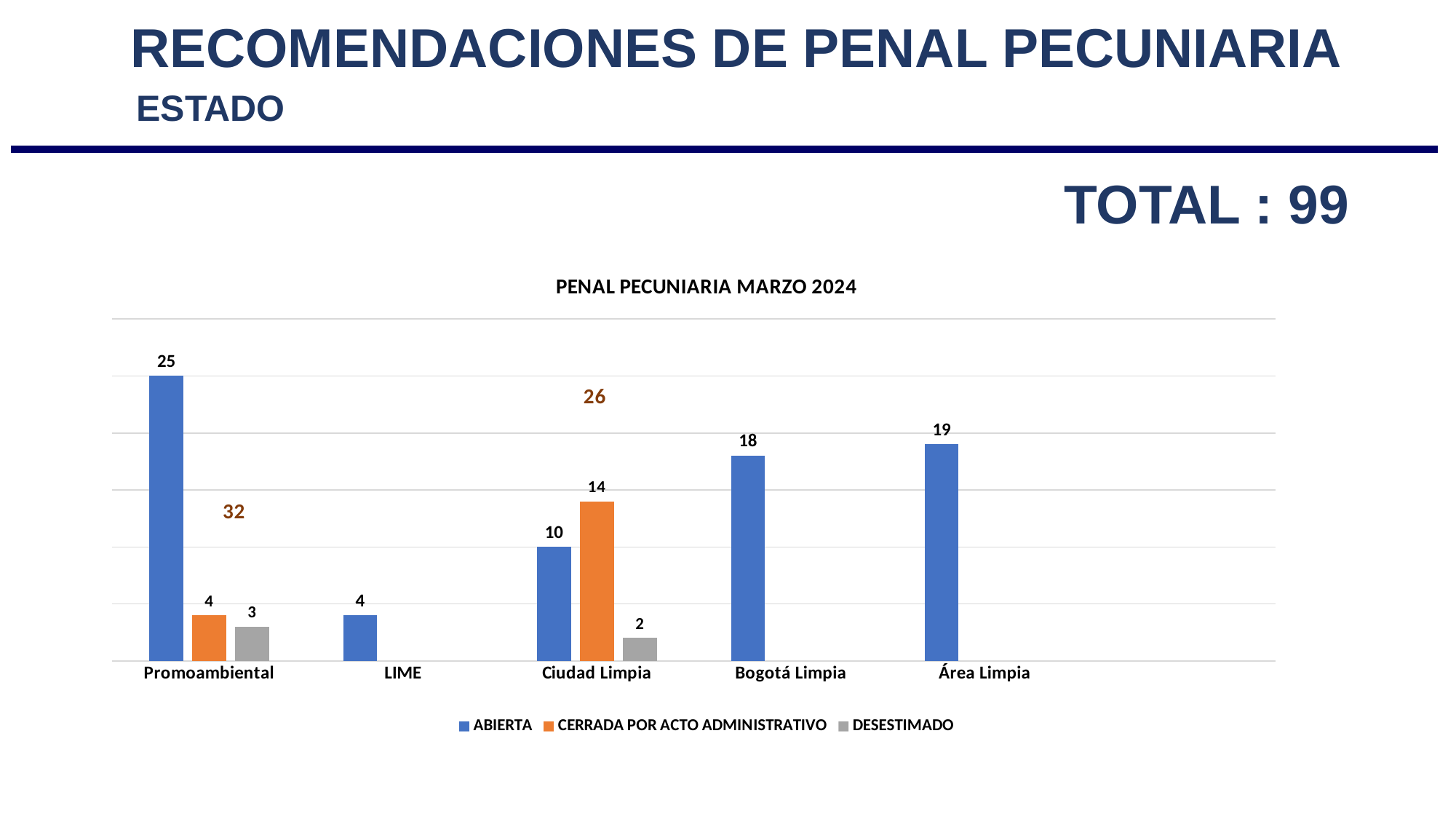

Recomendaciones de penal pecuniaria

ESTADO
Total : 99

### Chart: PENAL PECUNIARIA MARZO 2024

| Category | ABIERTA | CERRADA POR ACTO ADMINISTRATIVO | DESESTIMADO |
|---|---|---|---|
| Promoambiental | 25.0 | 4.0 | 3.0 |
| LIME | 4.0 | None | None |
| Ciudad Limpia | 10.0 | 14.0 | 2.0 |
| Bogotá Limpia | 18.0 | None | None |
| Área Limpia | 19.0 | None | None |